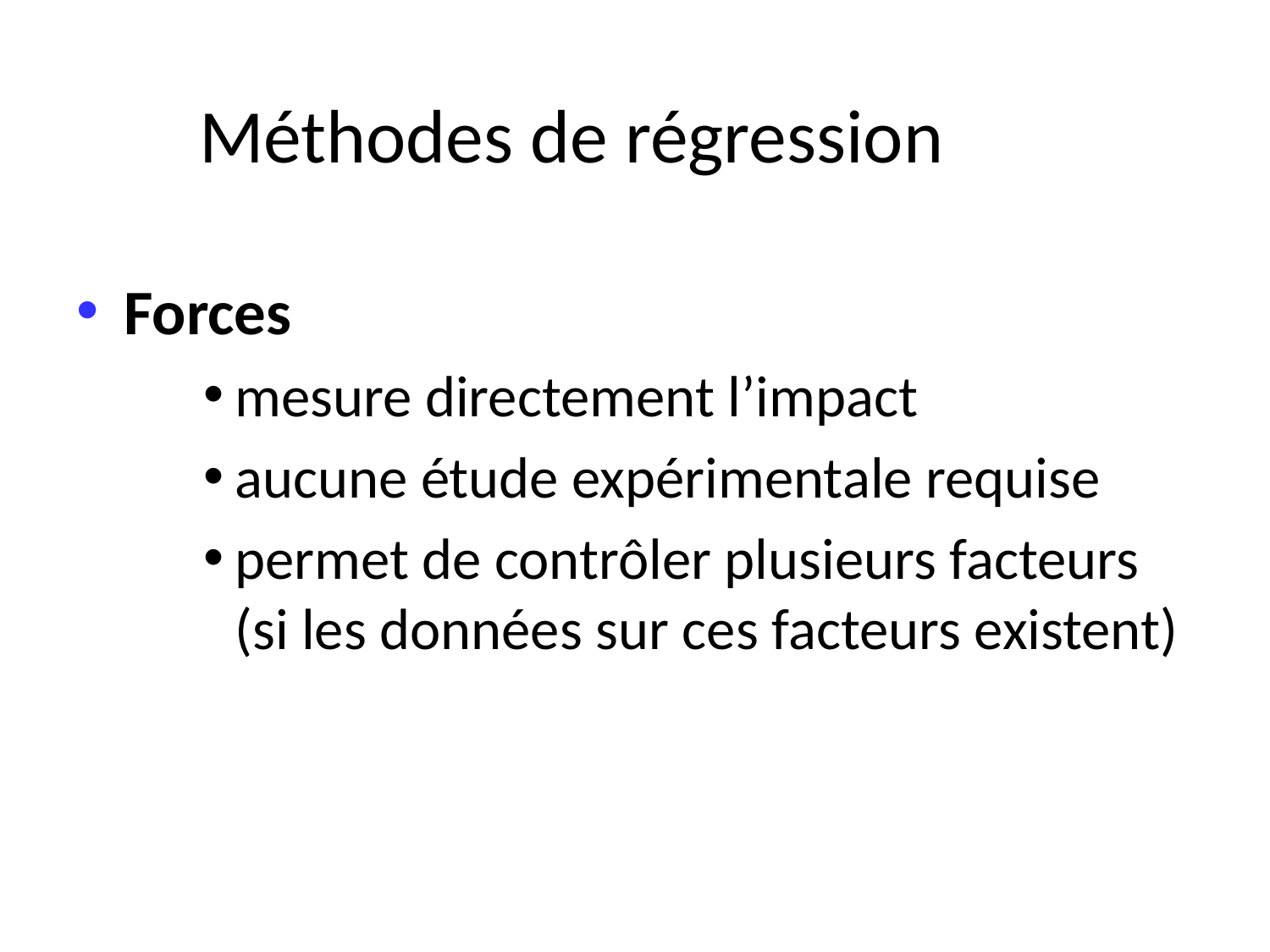

# Méthodes de régression
Forces
mesure directement l’impact
aucune étude expérimentale requise
permet de contrôler plusieurs facteurs (si les données sur ces facteurs existent)